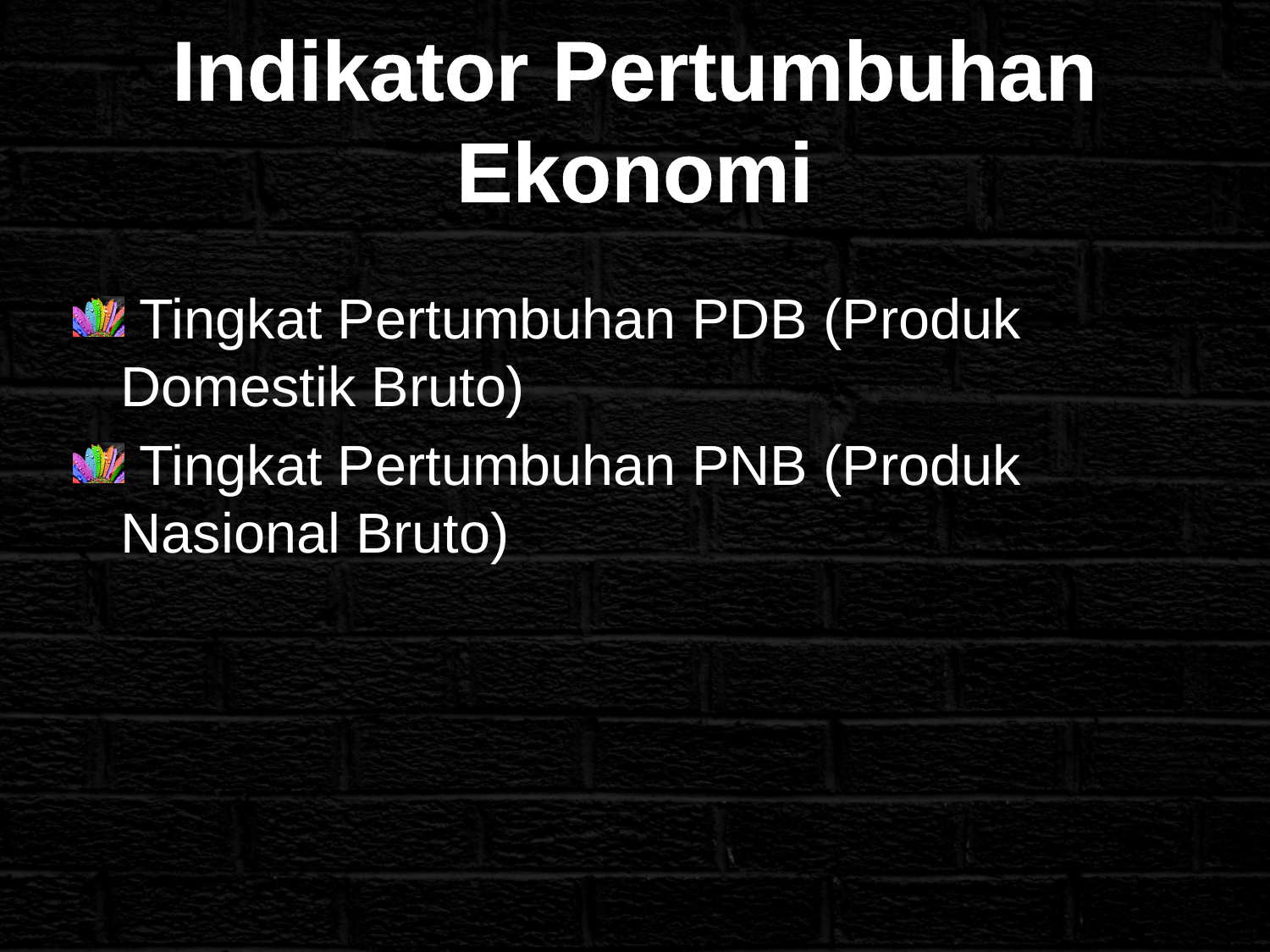

# Indikator Pertumbuhan Ekonomi
 Tingkat Pertumbuhan PDB (Produk   Domestik Bruto)
 Tingkat Pertumbuhan PNB (Produk Nasional Bruto)